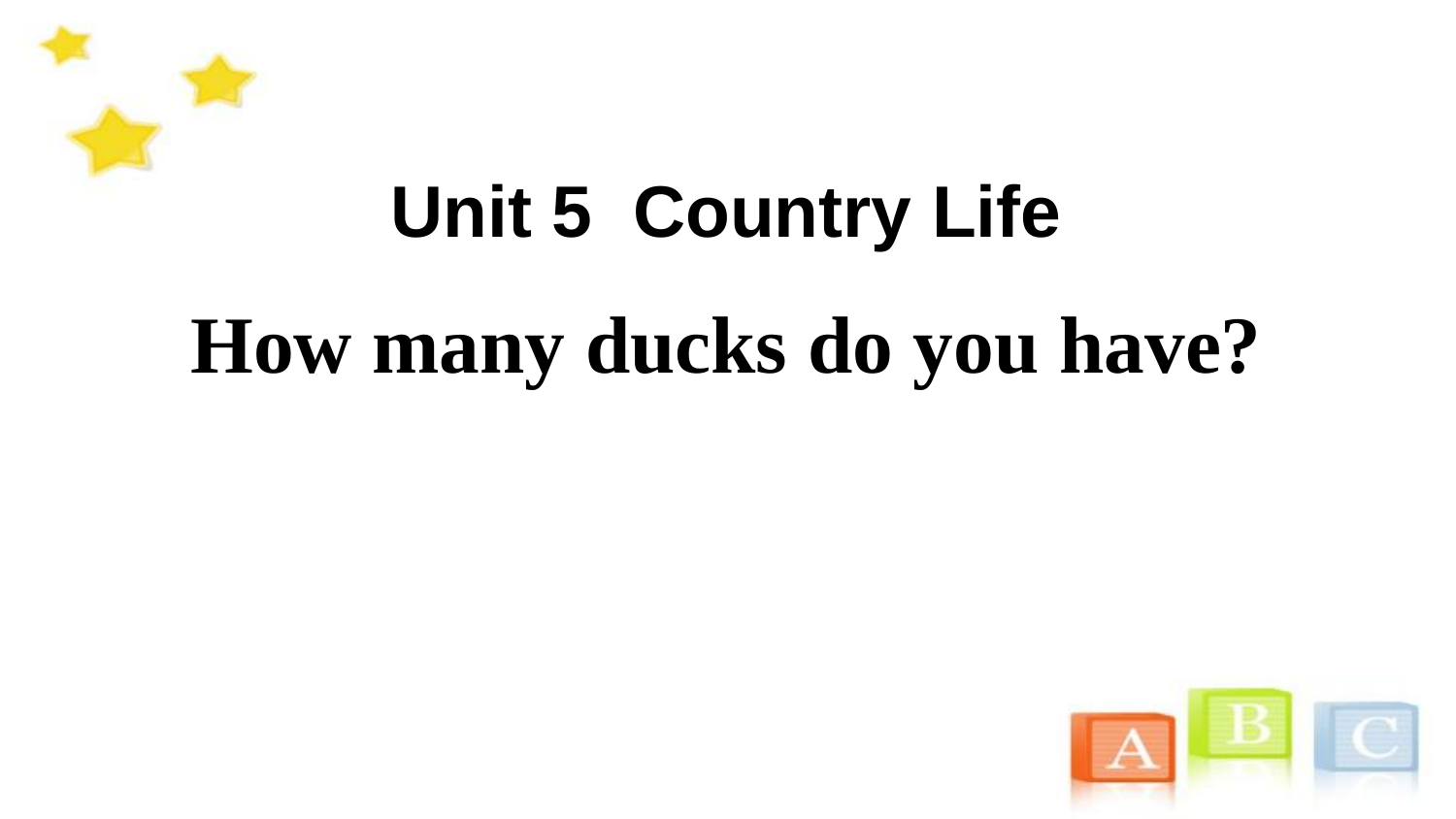

Unit 5  Country Life
How many ducks do you have?